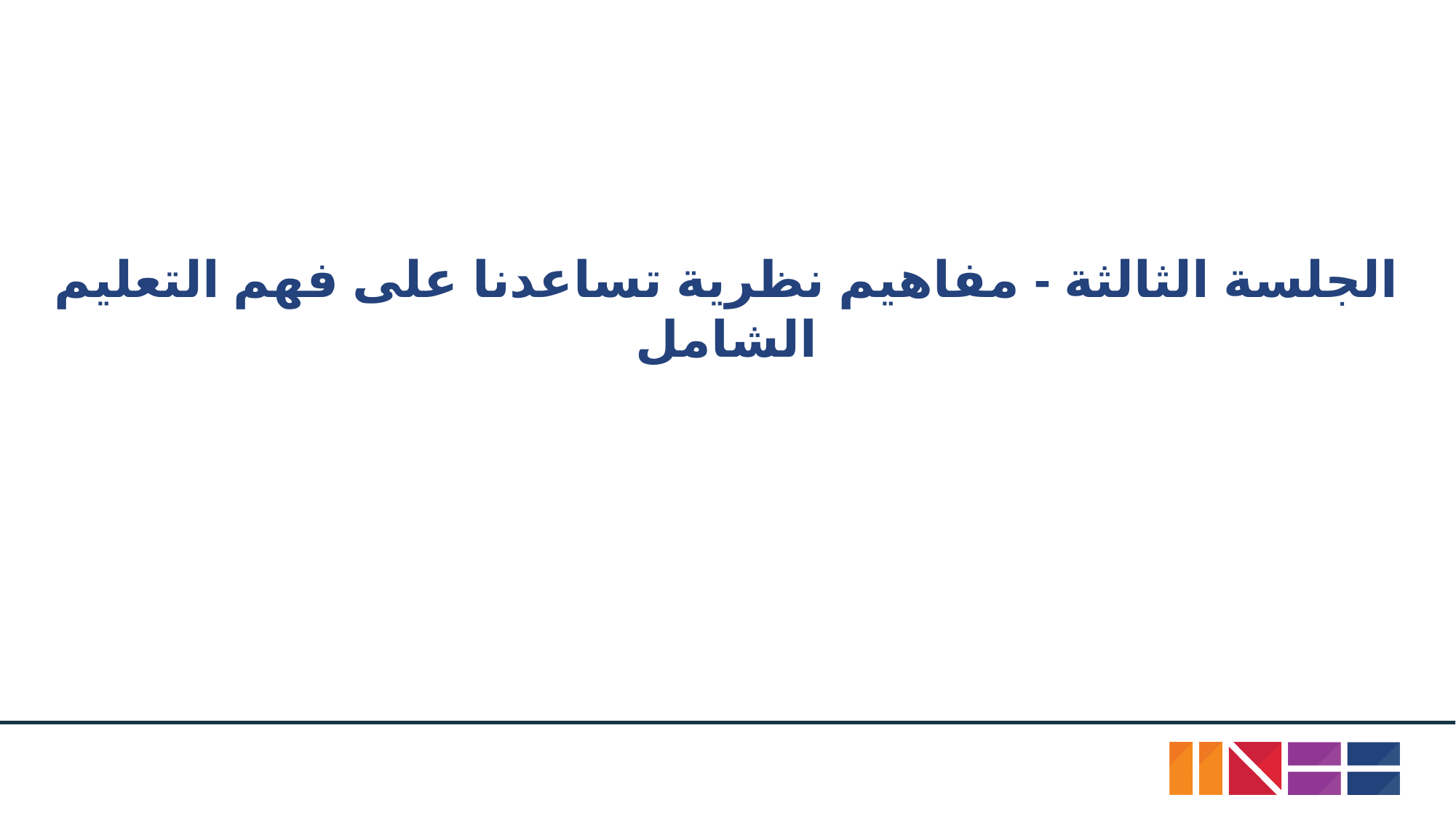

# الجلسة الثالثة - مفاهيم نظرية تساعدنا على فهم التعليم الشامل